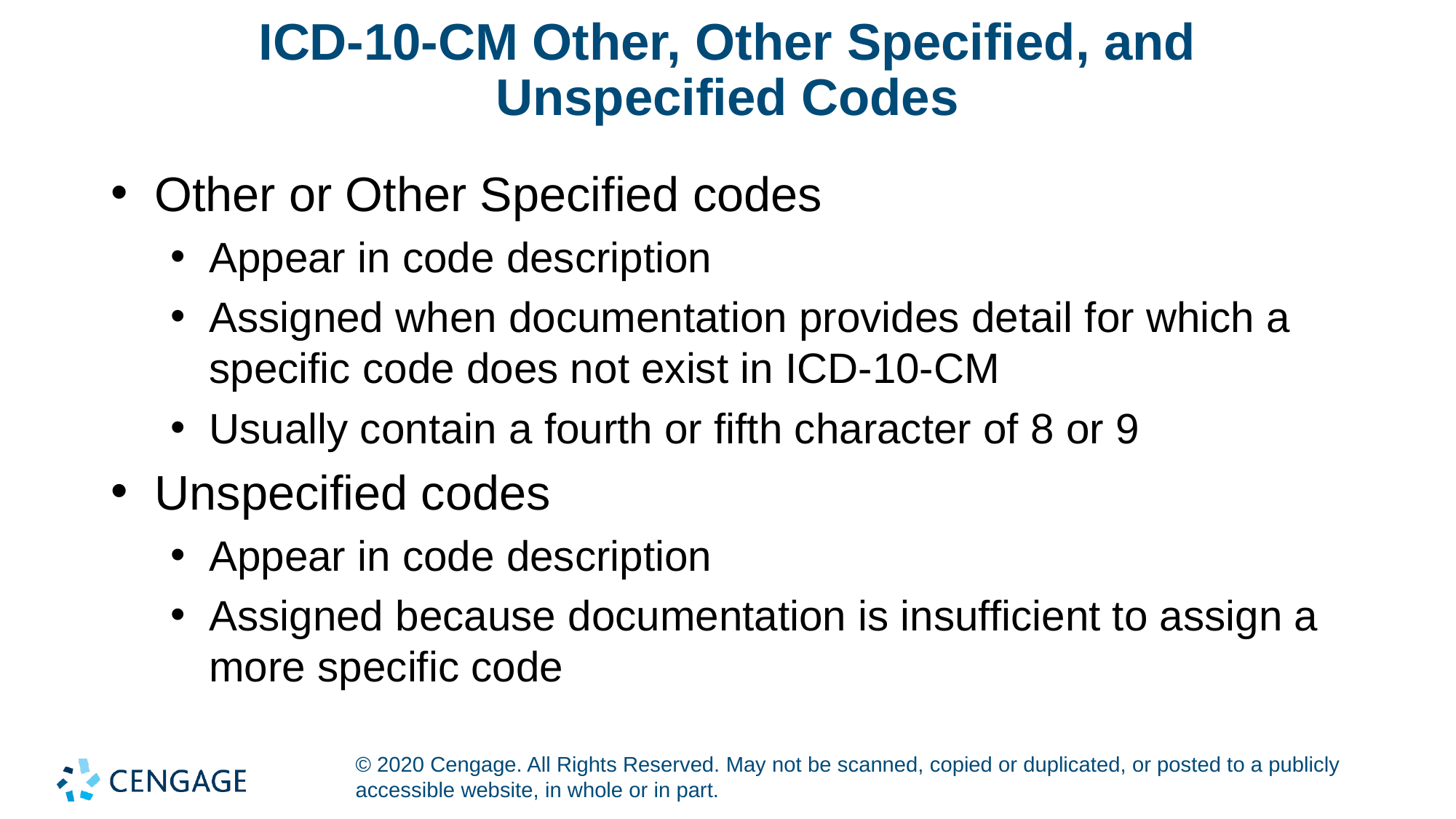

# ICD-10-CM Other, Other Specified, and Unspecified Codes
Other or Other Specified codes
Appear in code description
Assigned when documentation provides detail for which a specific code does not exist in ICD-10-CM
Usually contain a fourth or fifth character of 8 or 9
Unspecified codes
Appear in code description
Assigned because documentation is insufficient to assign a more specific code